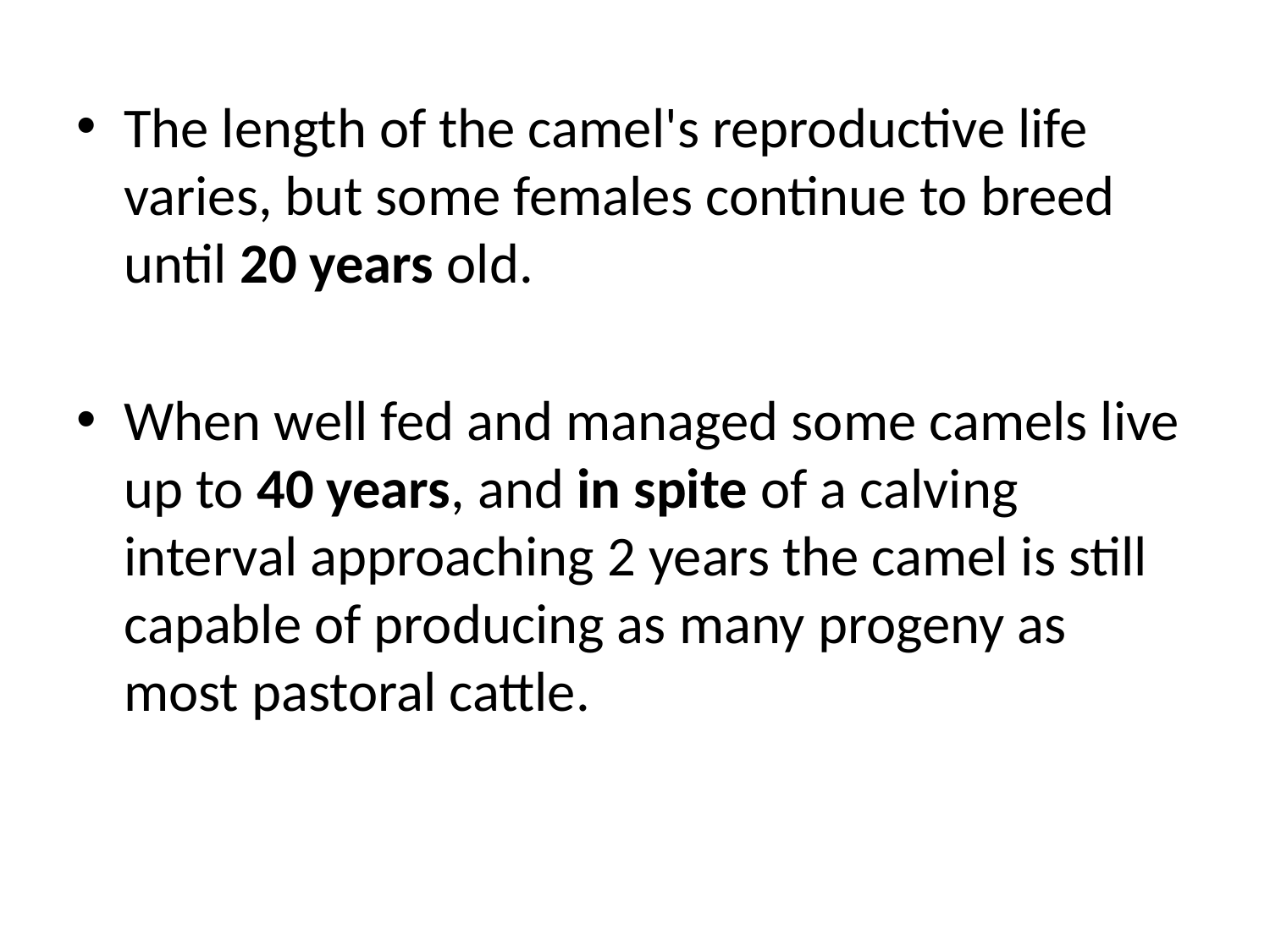

The length of the camel's reproductive life varies, but some females continue to breed until 20 years old.

When well fed and managed some camels live up to 40 years, and in spite of a calving interval approaching 2 years the camel is still capable of producing as many progeny as most pastoral cattle.